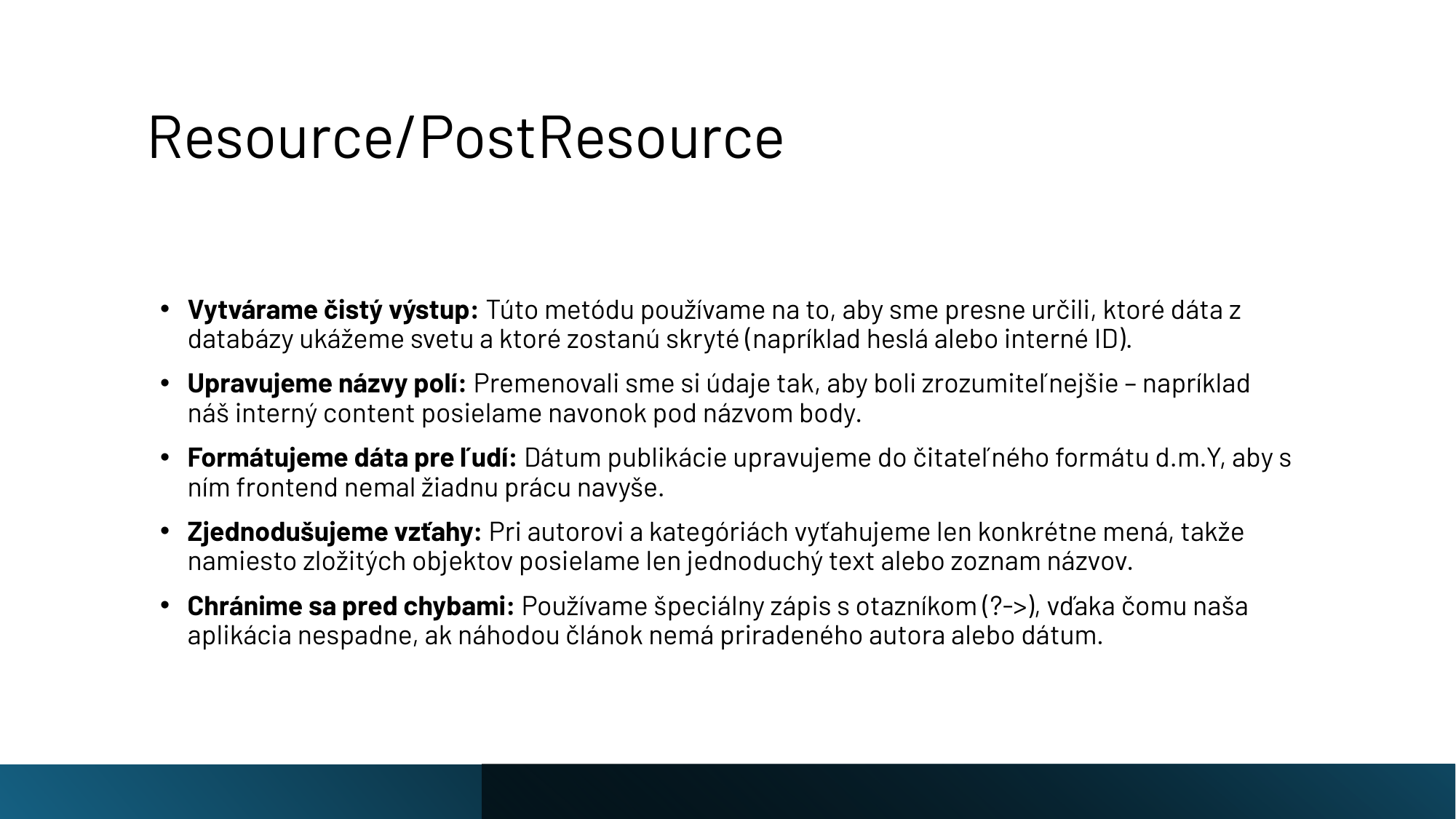

# Resource/PostResource

Vytvárame čistý výstup: Túto metódu používame na to, aby sme presne určili, ktoré dáta z databázy ukážeme svetu a ktoré zostanú skryté (napríklad heslá alebo interné ID).
Upravujeme názvy polí: Premenovali sme si údaje tak, aby boli zrozumiteľnejšie – napríklad náš interný content posielame navonok pod názvom body.
Formátujeme dáta pre ľudí: Dátum publikácie upravujeme do čitateľného formátu d.m.Y, aby s ním frontend nemal žiadnu prácu navyše.
Zjednodušujeme vzťahy: Pri autorovi a kategóriách vyťahujeme len konkrétne mená, takže namiesto zložitých objektov posielame len jednoduchý text alebo zoznam názvov.
Chránime sa pred chybami: Používame špeciálny zápis s otazníkom (?->), vďaka čomu naša aplikácia nespadne, ak náhodou článok nemá priradeného autora alebo dátum.